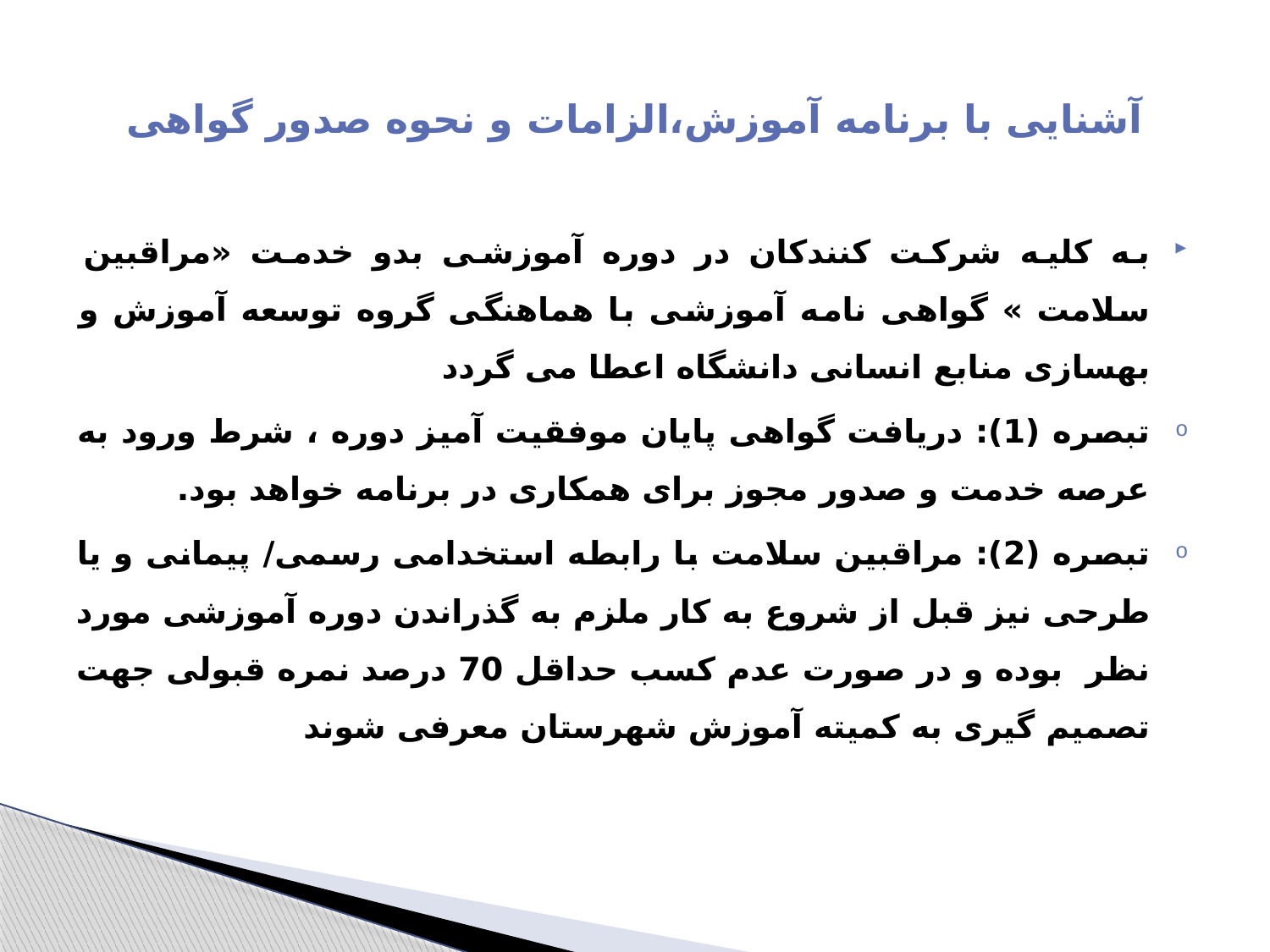

# آشنایی با برنامه آموزش،الزامات و نحوه صدور گواهی
به کلیه شرکت کنندکان در دوره آموزشی بدو خدمت «مراقبین سلامت » گواهی نامه آموزشی با هماهنگی گروه توسعه آموزش و بهسازی منابع انسانی دانشگاه اعطا می گردد
تبصره (1): دریافت گواهی پایان موفقیت آمیز دوره ، شرط ورود به عرصه خدمت و صدور مجوز برای همکاری در برنامه خواهد بود.
تبصره (2): مراقبین سلامت با رابطه استخدامی رسمی/ پیمانی و یا طرحی نیز قبل از شروع به کار ملزم به گذراندن دوره آموزشی مورد نظر  بوده و در صورت عدم کسب حداقل 70 درصد نمره قبولی جهت تصمیم گیری به کمیته آموزش شهرستان معرفی شوند